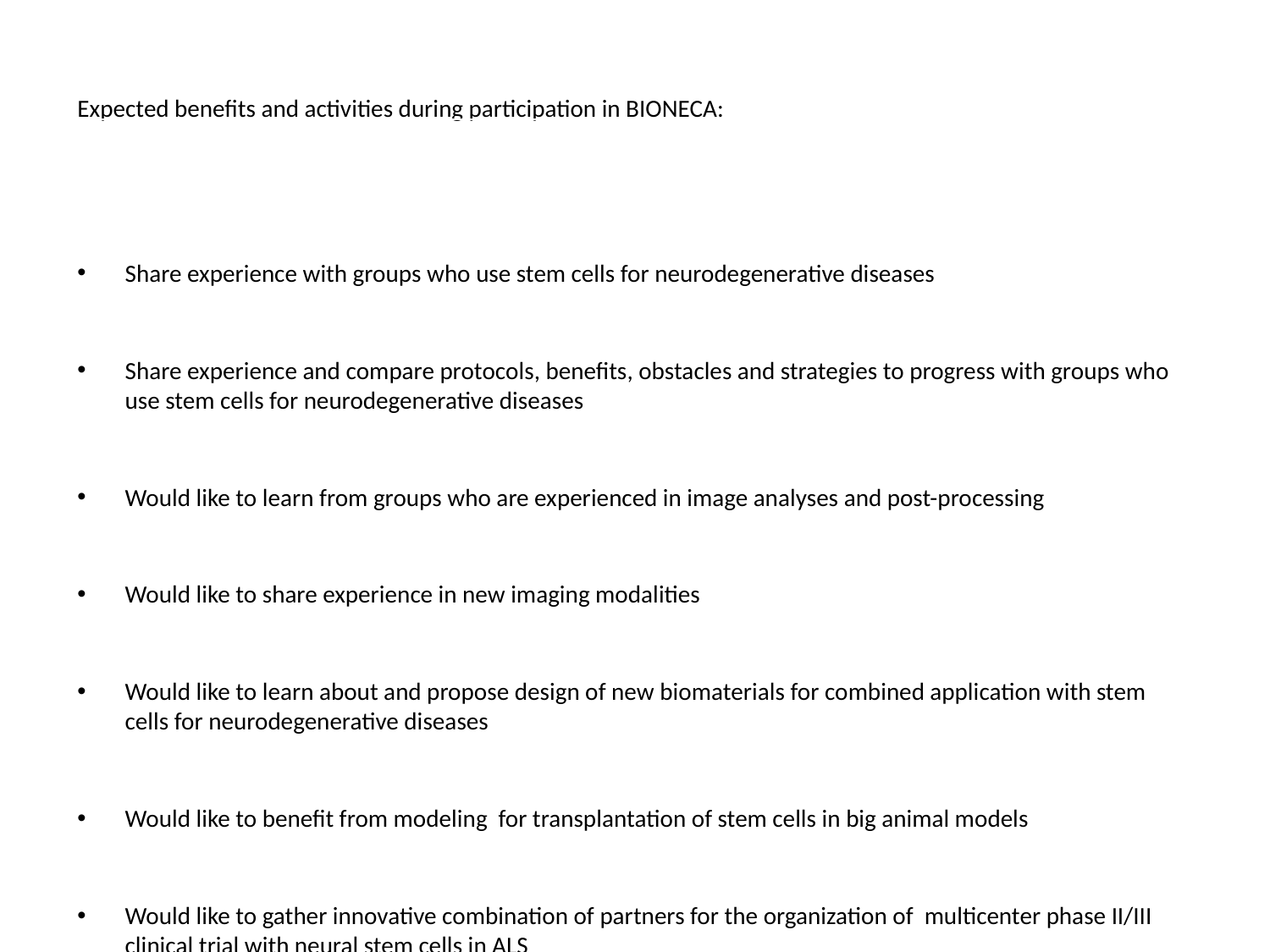

Expected benefits and activities during participation in BIONECA:

Share experience with groups who use stem cells for neurodegenerative diseases

Share experience and compare protocols, benefits, obstacles and strategies to progress with groups who use stem cells for neurodegenerative diseases

Would like to learn from groups who are experienced in image analyses and post-processing

Would like to share experience in new imaging modalities

Would like to learn about and propose design of new biomaterials for combined application with stem cells for neurodegenerative diseases

Would like to benefit from modeling  for transplantation of stem cells in big animal models

Would like to gather innovative combination of partners for the organization of  multicenter phase II/III clinical trial with neural stem cells in ALS

Foreseen maximum contribution: in WG4